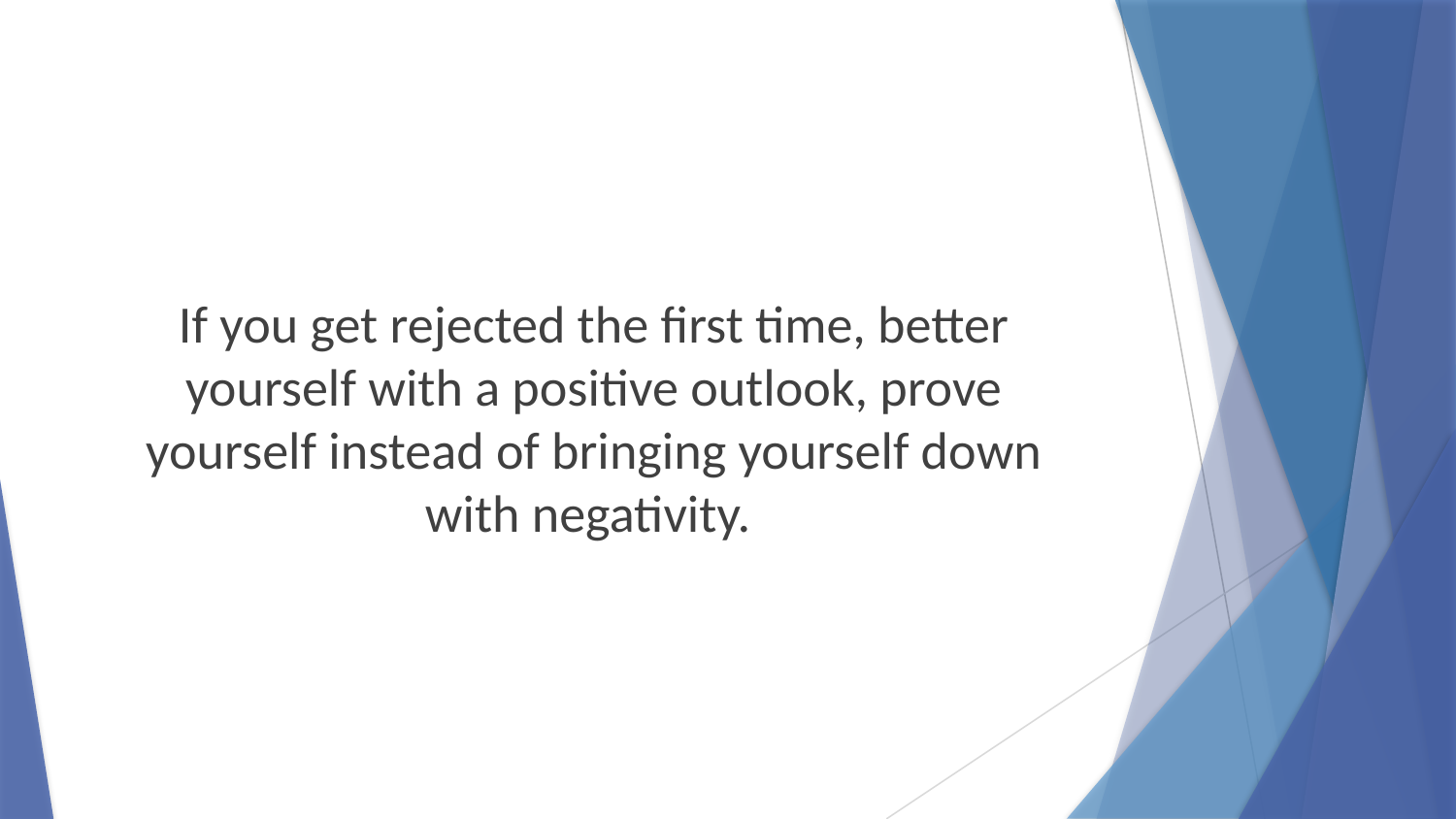

If you get rejected the first time, better yourself with a positive outlook, prove yourself instead of bringing yourself down with negativity.